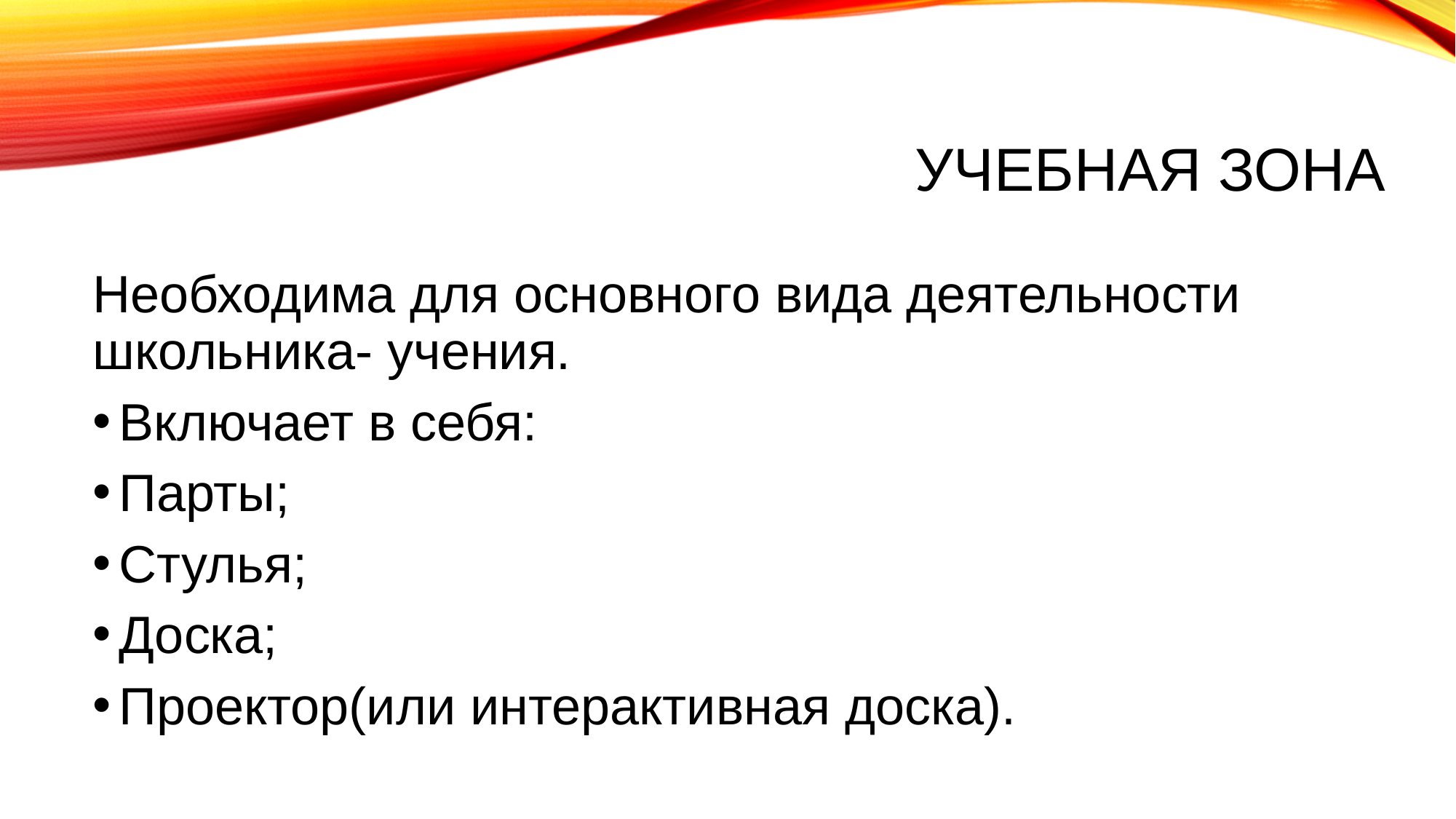

# Учебная зона
Необходима для основного вида деятельности школьника- учения.
Включает в себя:
Парты;
Стулья;
Доска;
Проектор(или интерактивная доска).